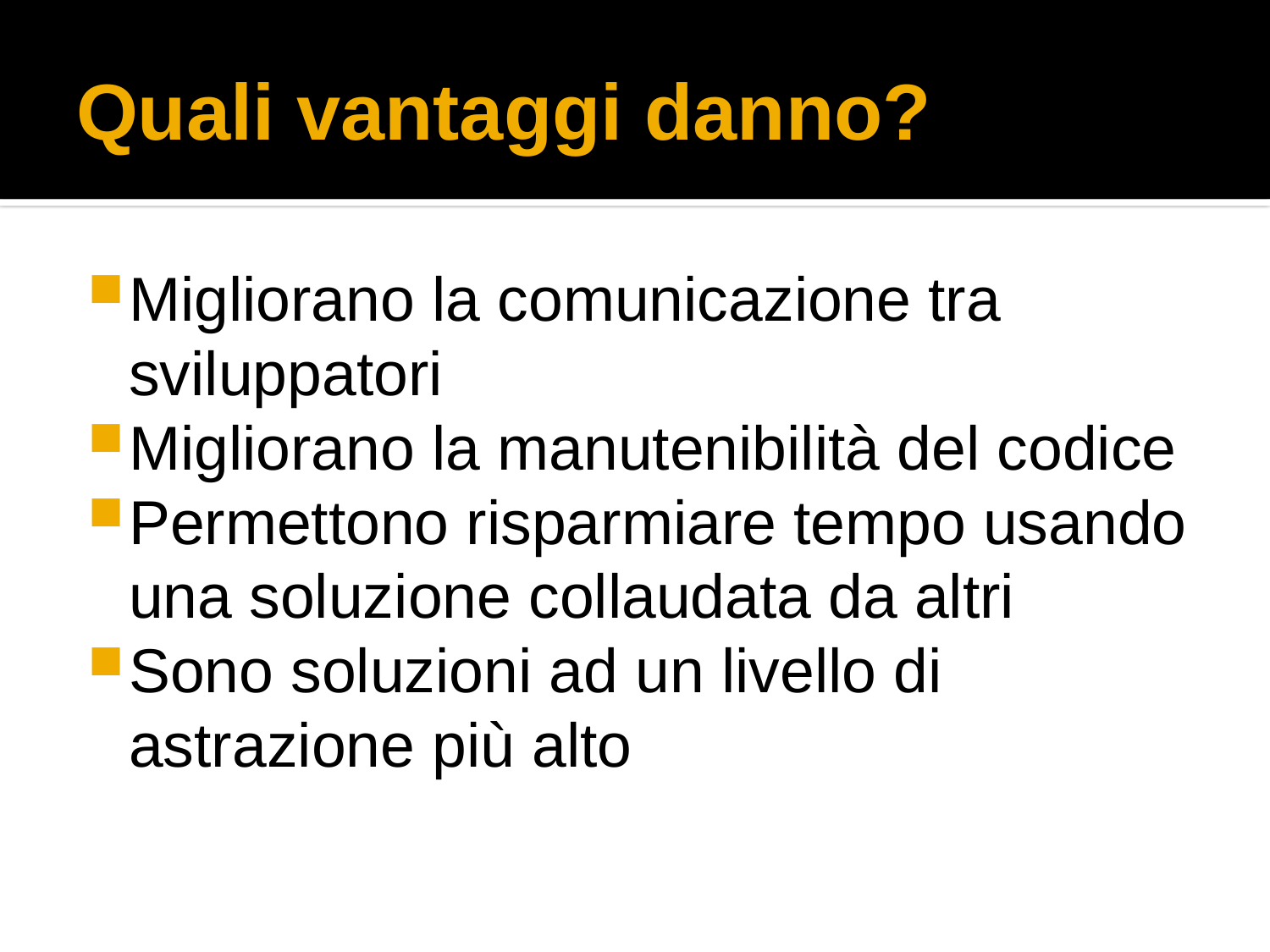

# Quali vantaggi danno?
Migliorano la comunicazione tra sviluppatori
Migliorano la manutenibilità del codice
Permettono risparmiare tempo usando una soluzione collaudata da altri
Sono soluzioni ad un livello di astrazione più alto